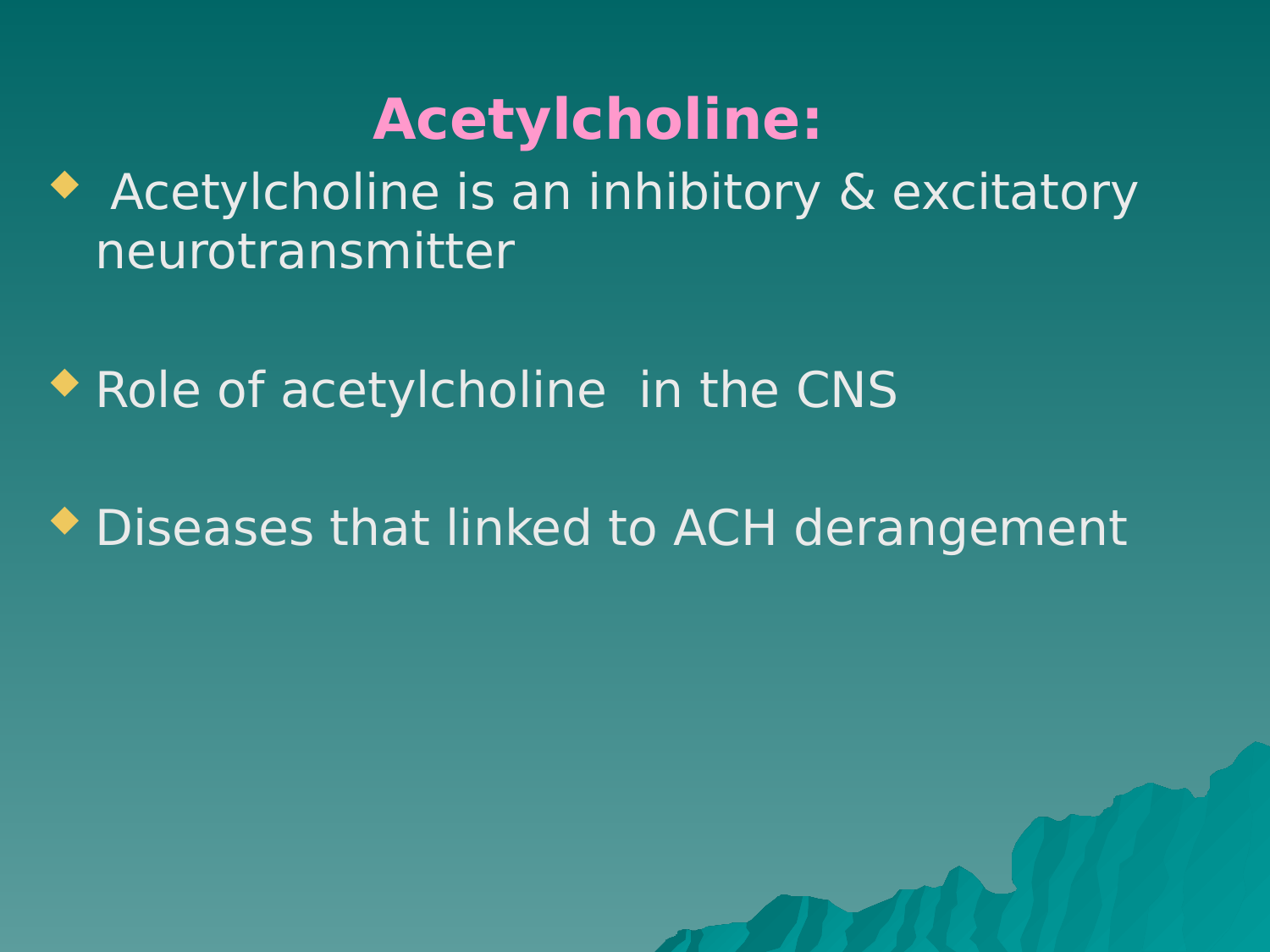

Acetylcholine:
 Acetylcholine is an inhibitory & excitatory neurotransmitter

Role of acetylcholine  in the CNS

Diseases that linked to ACH derangement